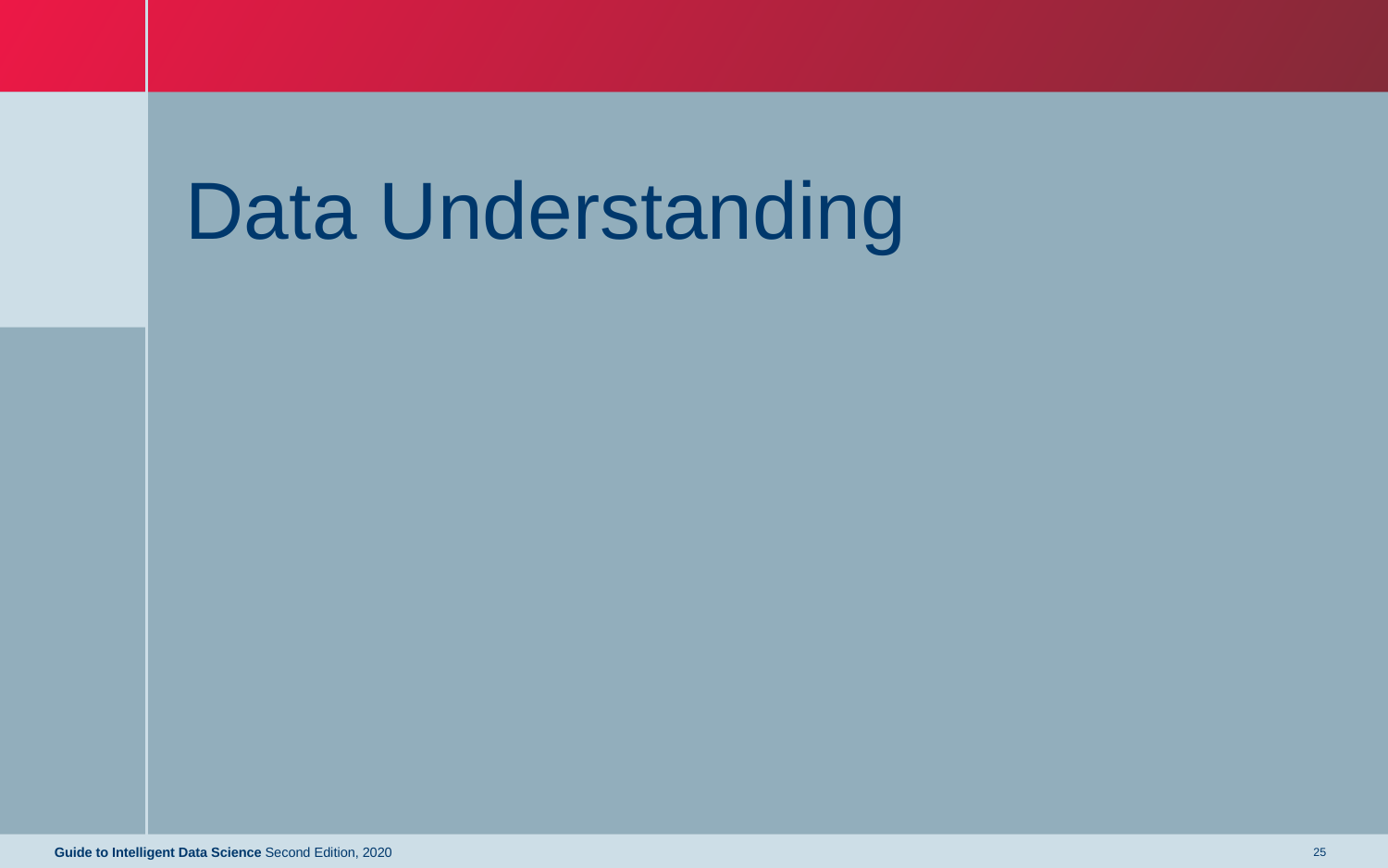

# Data Understanding
Guide to Intelligent Data Science Second Edition, 2020
25